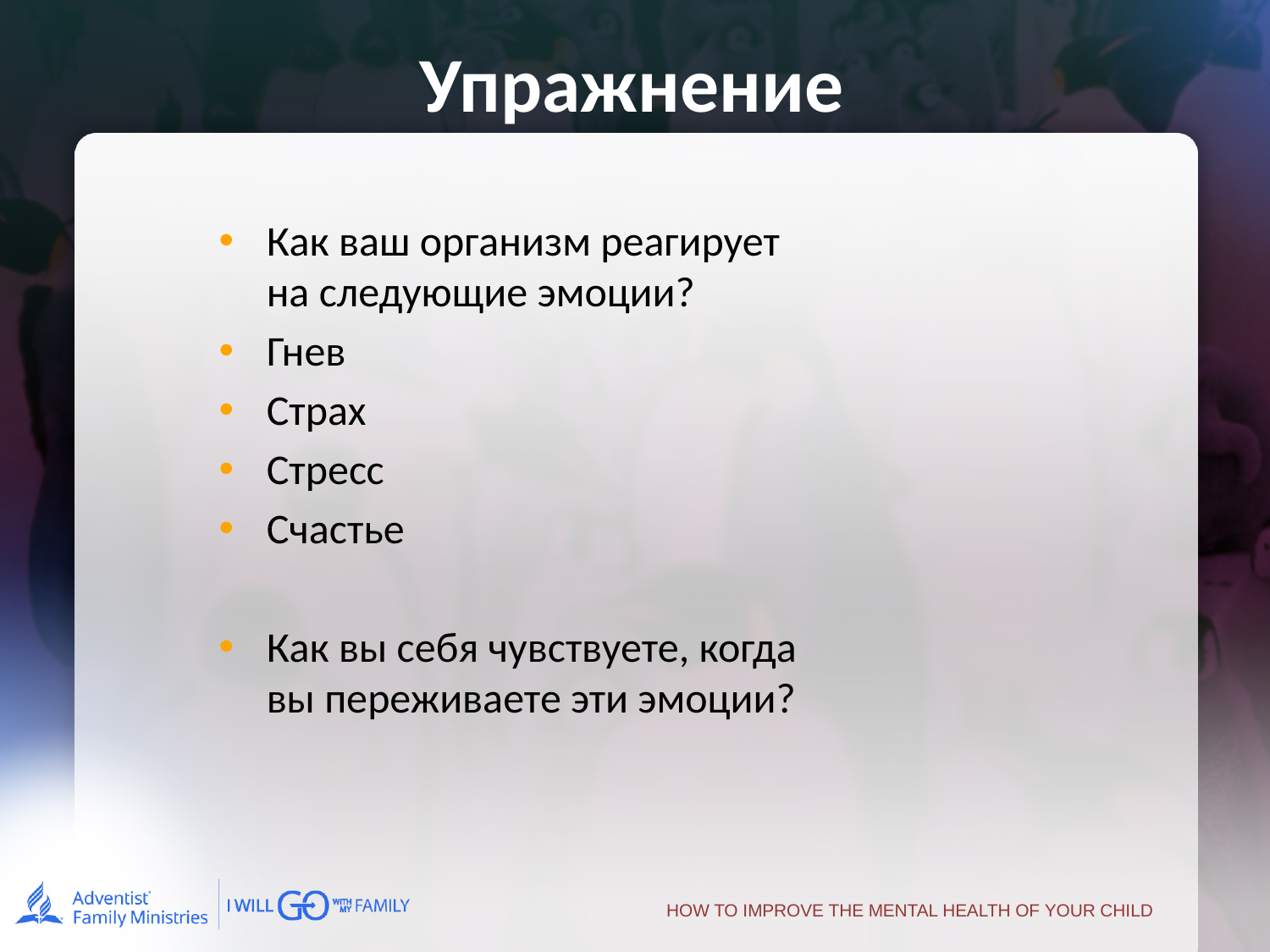

# Упражнение
Как ваш организм реагирует
на следующие эмоции?
Гнев
Страх
Стресс
Счастье

Как вы себя чувствуете, когда
вы переживаете эти эмоции?